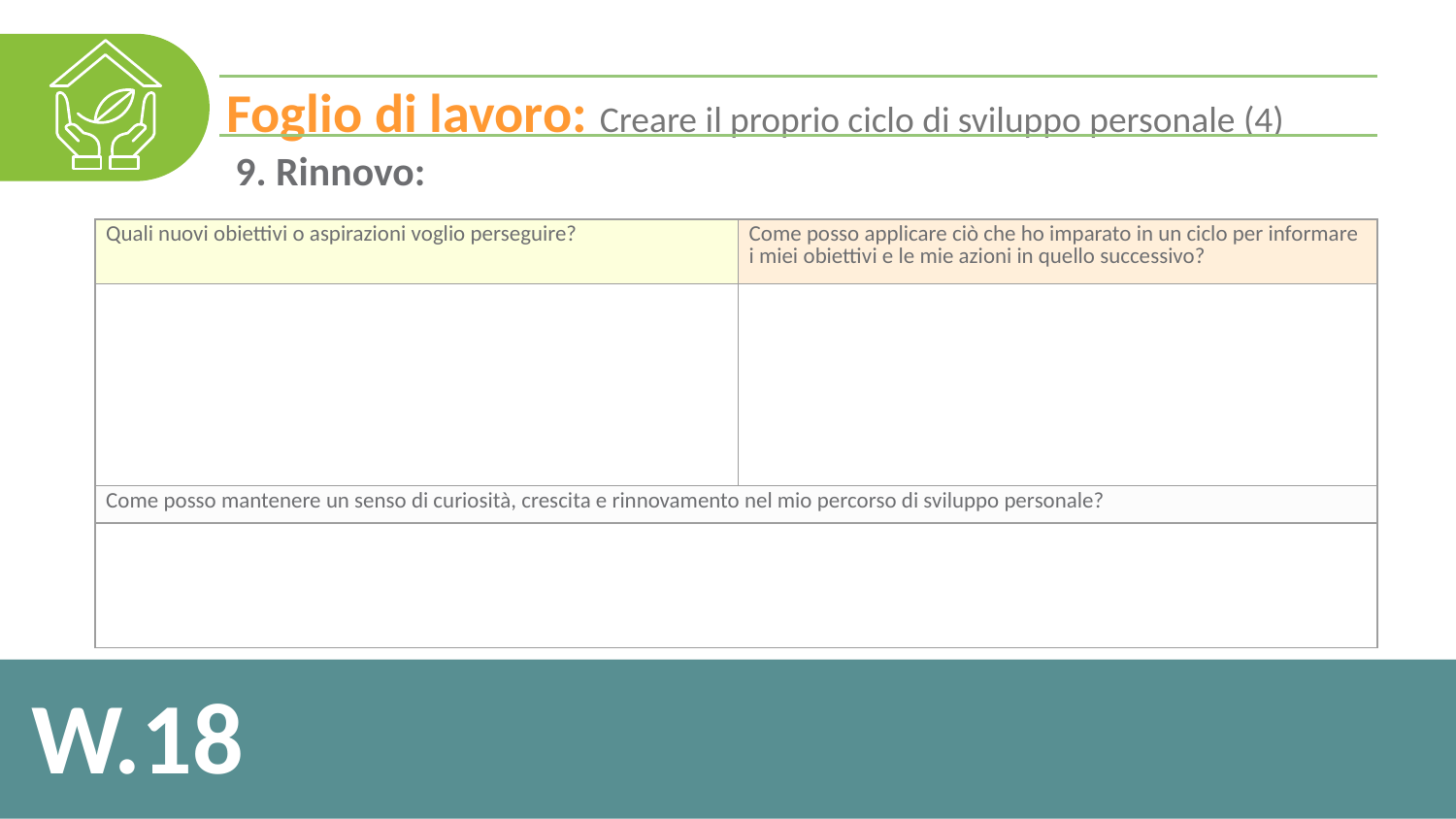

Foglio di lavoro: Creare il proprio ciclo di sviluppo personale (4)

9. Rinnovo:
| Quali nuovi obiettivi o aspirazioni voglio perseguire? | Come posso applicare ciò che ho imparato in un ciclo per informare i miei obiettivi e le mie azioni in quello successivo? |
| --- | --- |
|  |  |
| Come posso mantenere un senso di curiosità, crescita e rinnovamento nel mio percorso di sviluppo personale? |  |
|  |  |

W.18